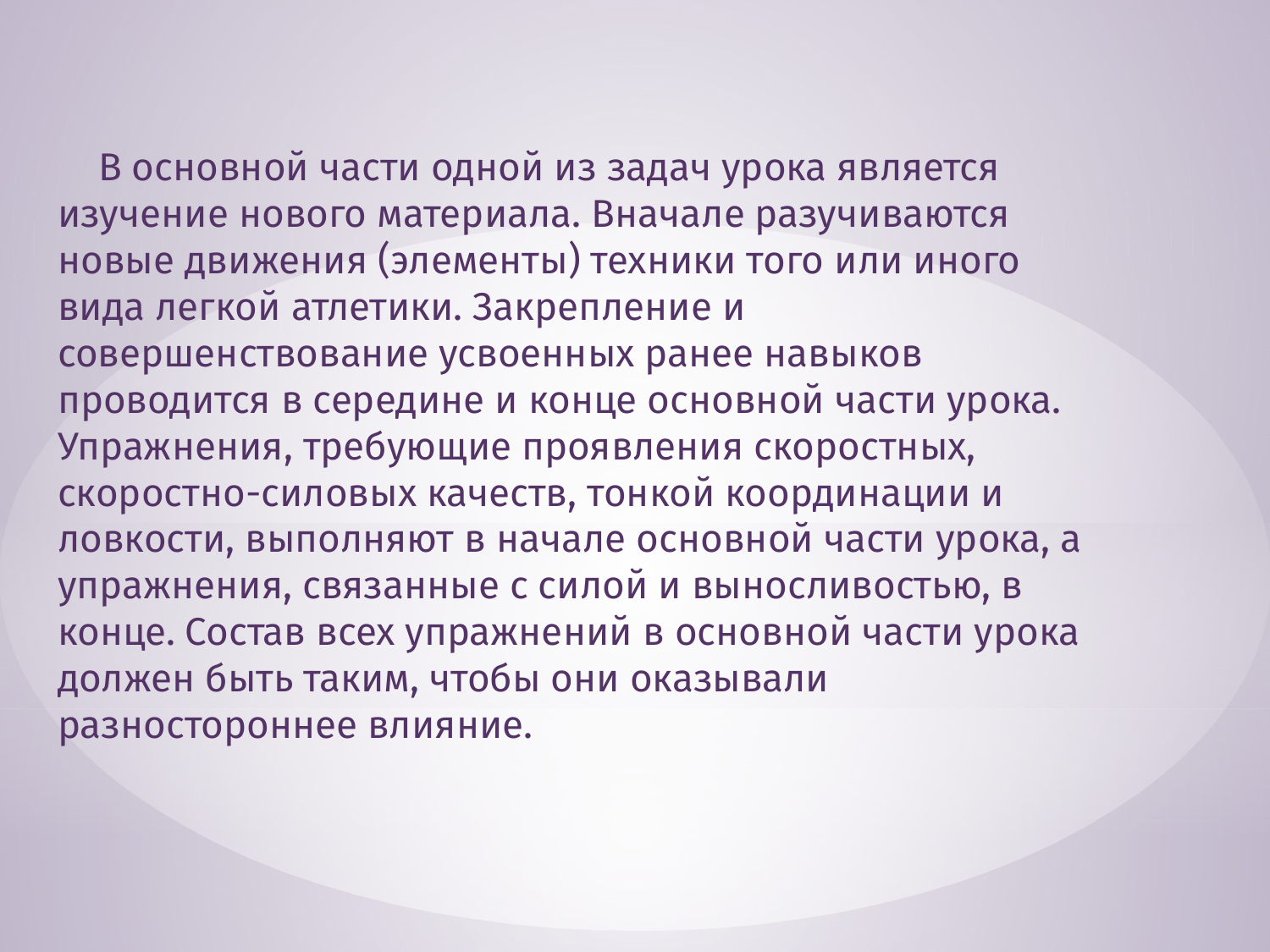

В основной части одной из задач урока является изучение нового материала. Вначале разучиваются новые движения (элементы) техники того или иного вида легкой атлетики. Закрепление и совершенствование усвоенных ранее навыков проводится в середине и конце основной части урока. Упражнения, требующие проявления скоростных, скоростно-силовых качеств, тонкой координации и ловкости, выполняют в начале основной части урока, а упражнения, связанные с силой и выносливостью, в конце. Состав всех упражнений в основной части урока должен быть таким, чтобы они оказывали разностороннее влияние.
#